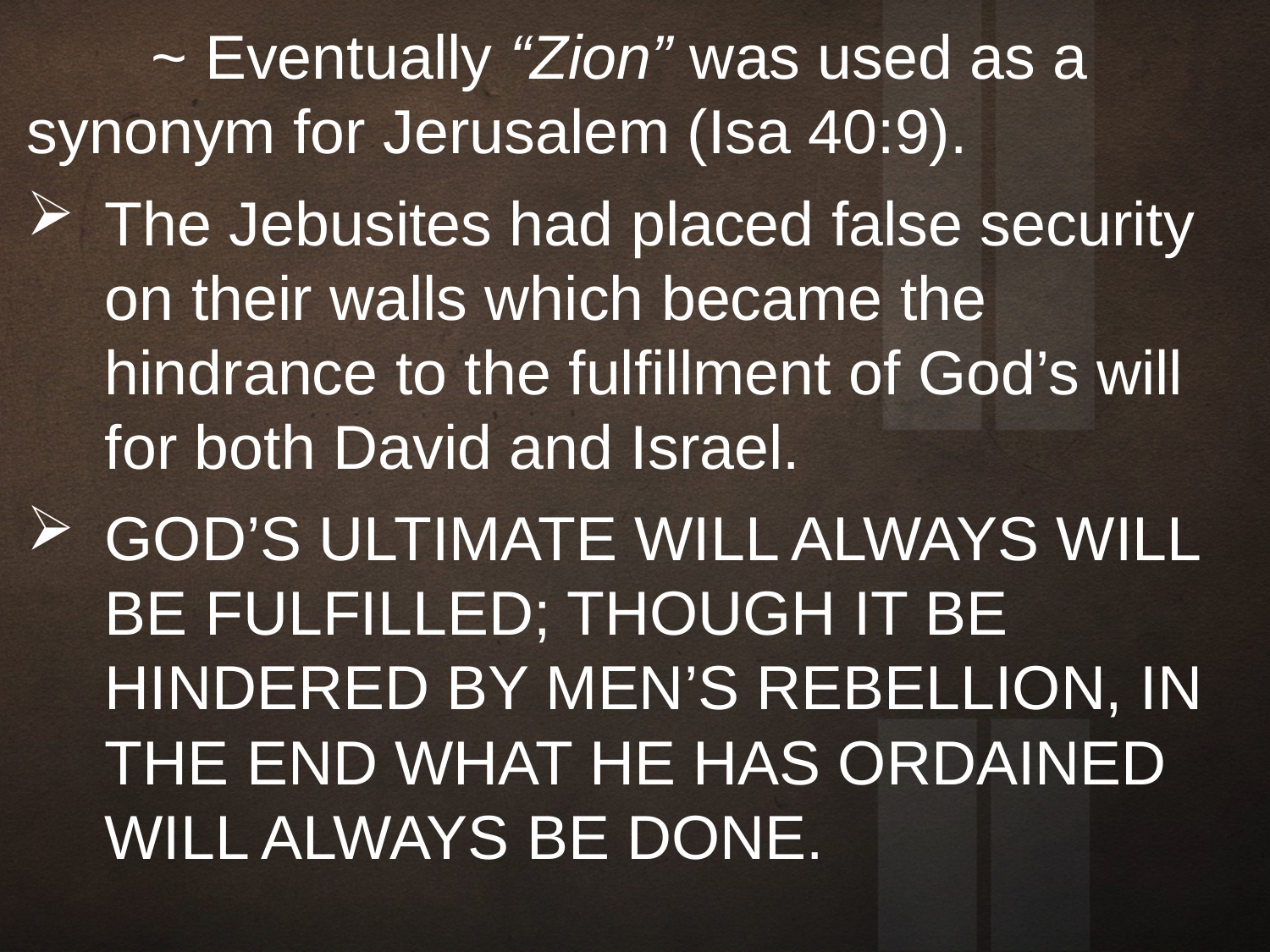

~ Eventually “Zion” was used as a 			synonym for Jerusalem (Isa 40:9).
The Jebusites had placed false security on their walls which became the hindrance to the fulfillment of God’s will for both David and Israel.
GOD’S ULTIMATE WILL ALWAYS WILL BE FULFILLED; THOUGH IT BE HINDERED BY MEN’S REBELLION, IN THE END WHAT HE HAS ORDAINED WILL ALWAYS BE DONE.